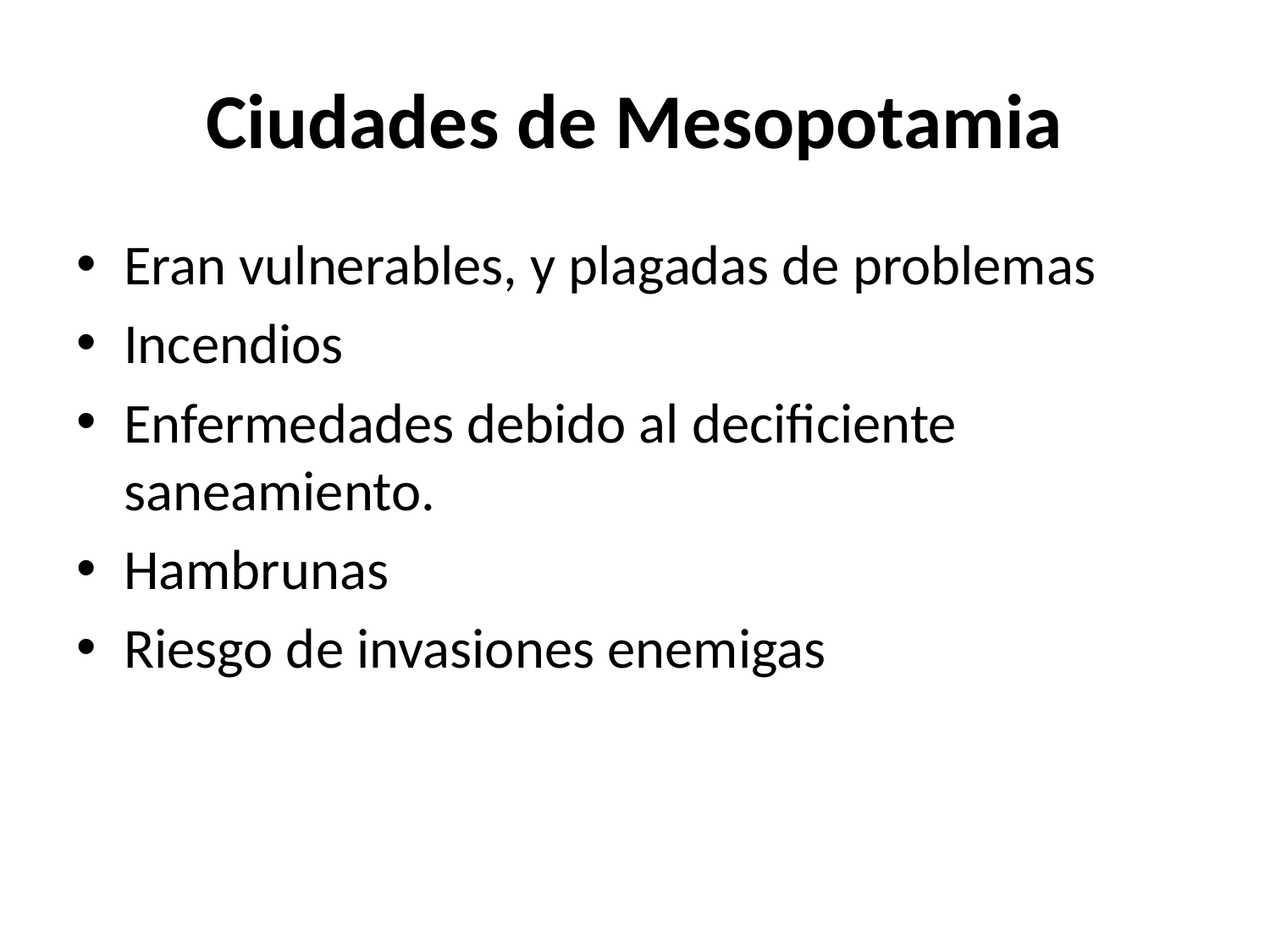

# Ciudades de Mesopotamia
Eran vulnerables, y plagadas de problemas
Incendios
Enfermedades debido al decificiente saneamiento.
Hambrunas
Riesgo de invasiones enemigas